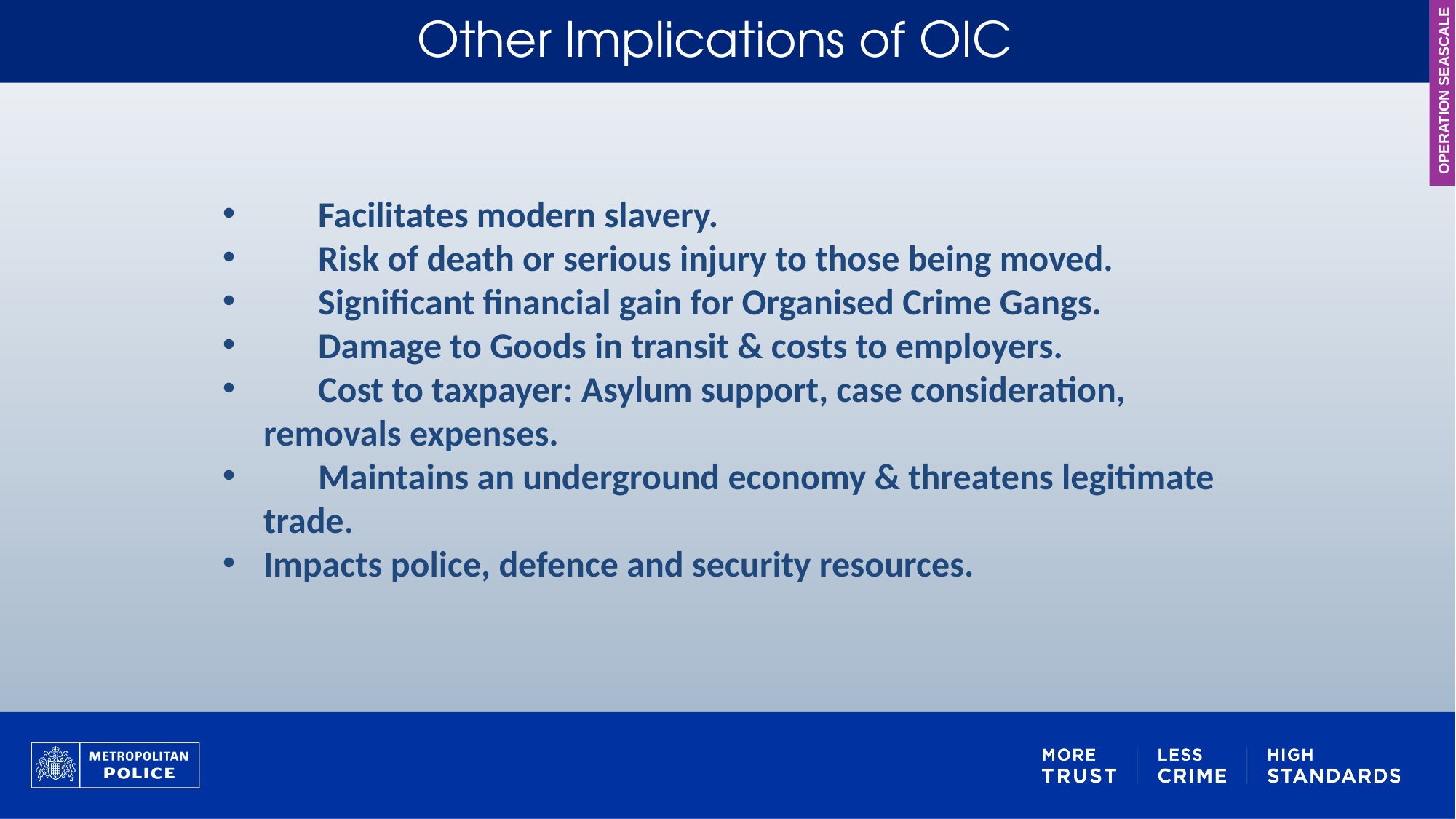

Other Implications of OIC
Operation seascale

	Facilitates modern slavery.
	Risk of death or serious injury to those being moved.
	Significant financial gain for Organised Crime Gangs.
	Damage to Goods in transit & costs to employers.
	Cost to taxpayer: Asylum support, case consideration, removals expenses.
	Maintains an underground economy & threatens legitimate trade.
Impacts police, defence and security resources.